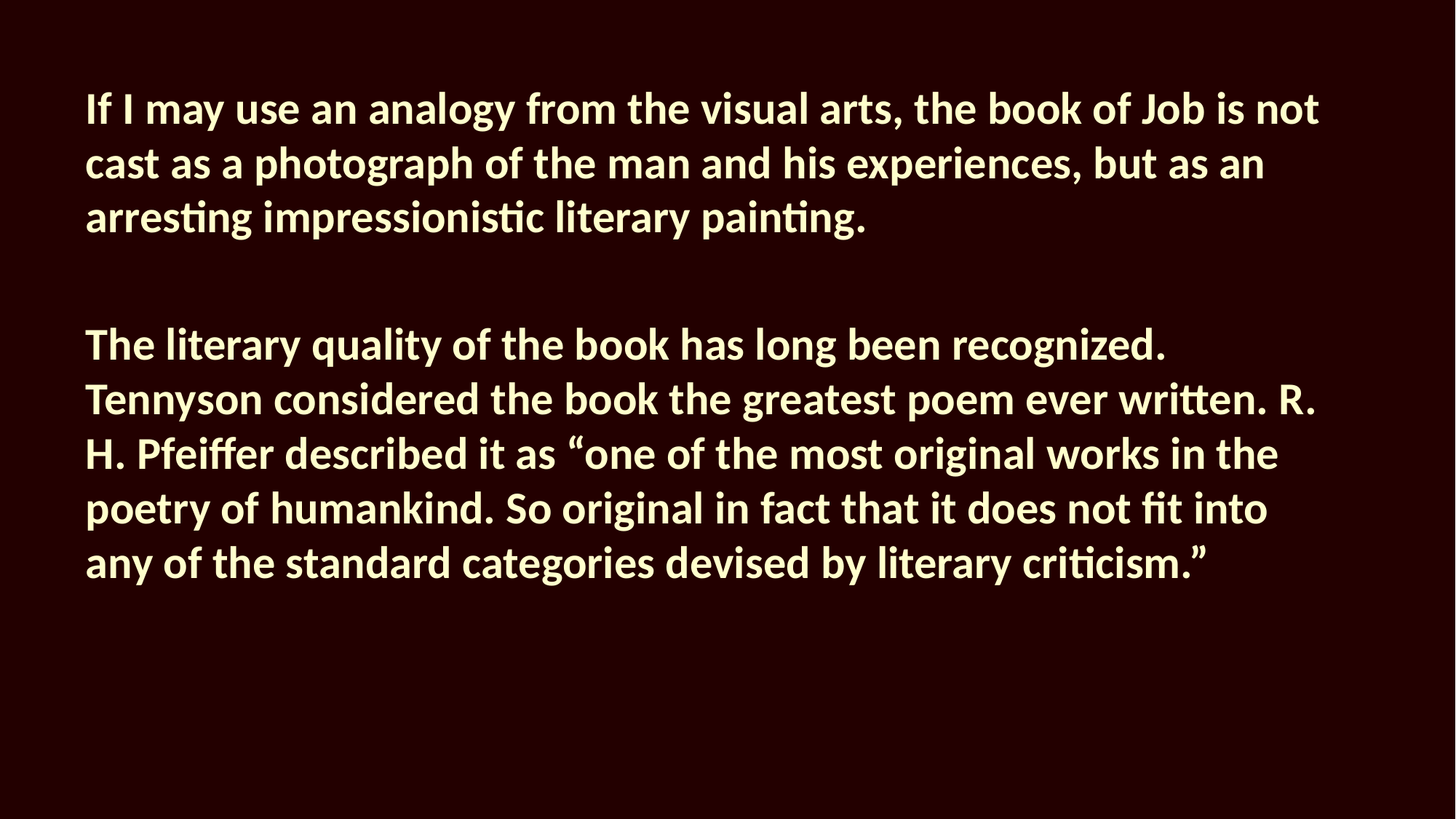

If I may use an analogy from the visual arts, the book of Job is not cast as a photograph of the man and his experiences, but as an arresting impressionistic literary painting.

The literary quality of the book has long been recognized. Tennyson considered the book the greatest poem ever written. R. H. Pfeiffer described it as “one of the most original works in the poetry of humankind. So original in fact that it does not fit into any of the standard categories devised by literary criticism.”